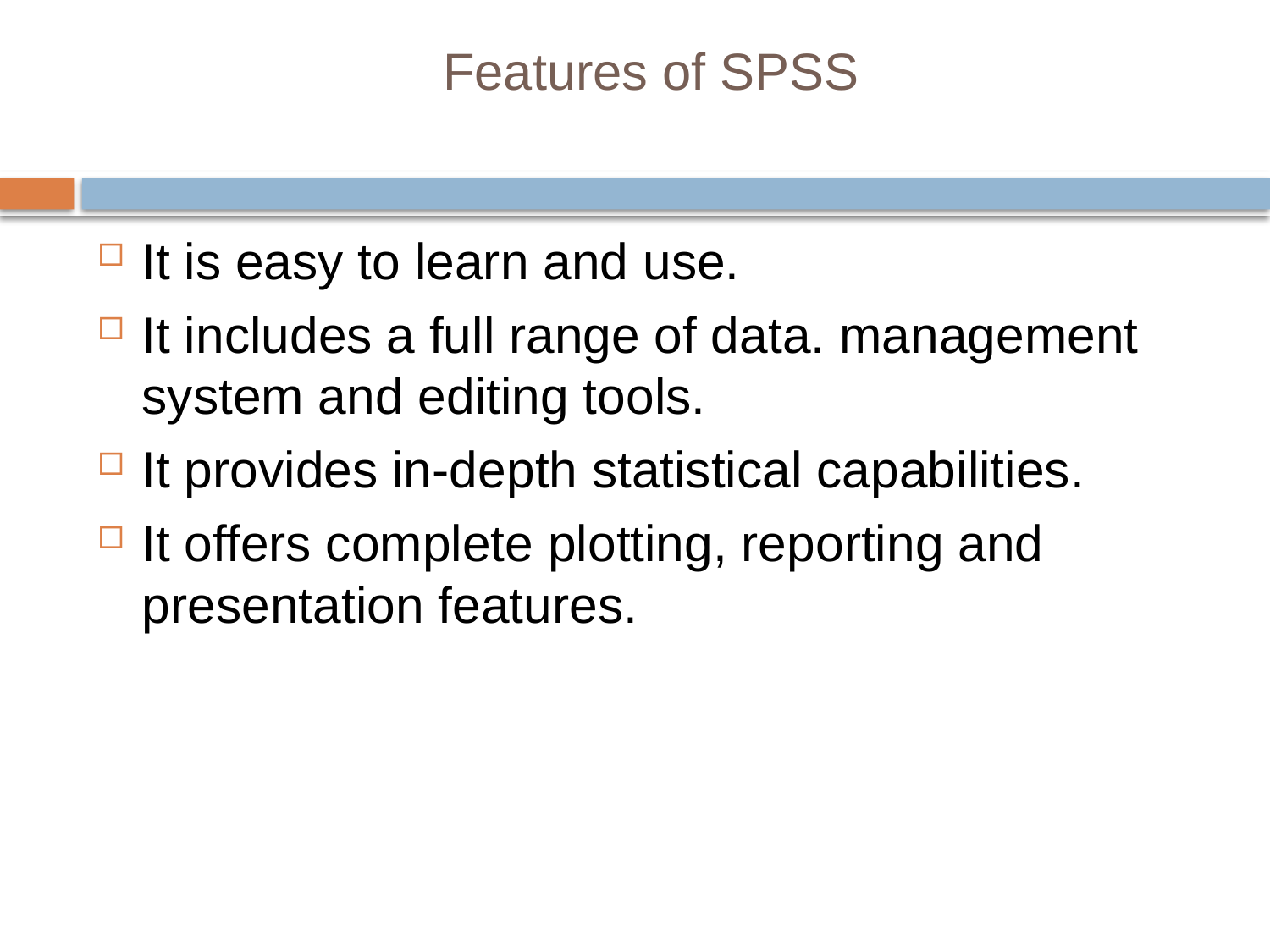

# Features of SPSS
It is easy to learn and use.
It includes a full range of data. management system and editing tools.
It provides in-depth statistical capabilities.
It offers complete plotting, reporting and presentation features.